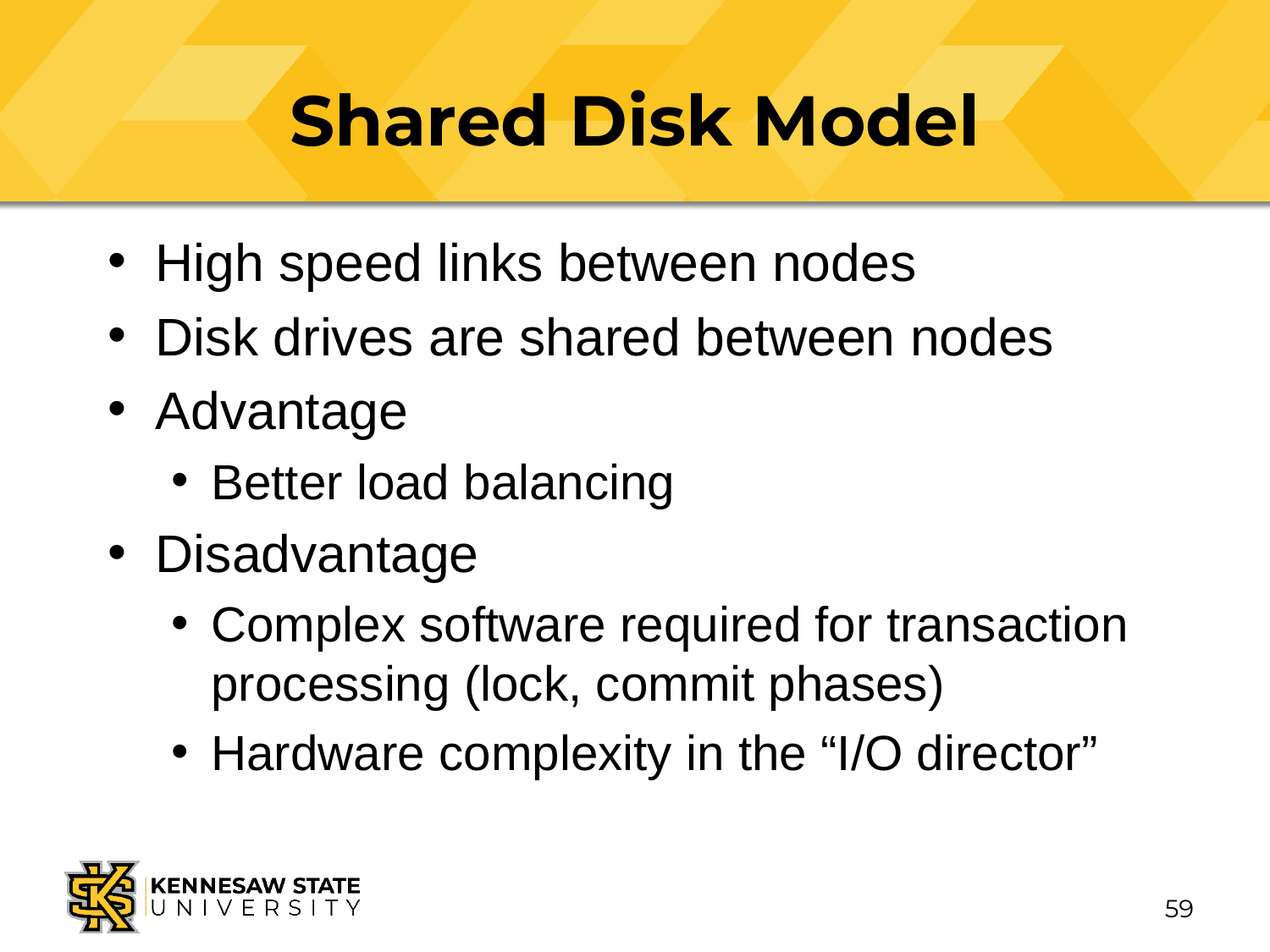

# Shared Disk Model
High speed links between nodes
Disk drives are shared between nodes
Advantage
Better load balancing
Disadvantage
Complex software required for transaction processing (lock, commit phases)
Hardware complexity in the “I/O director”
59